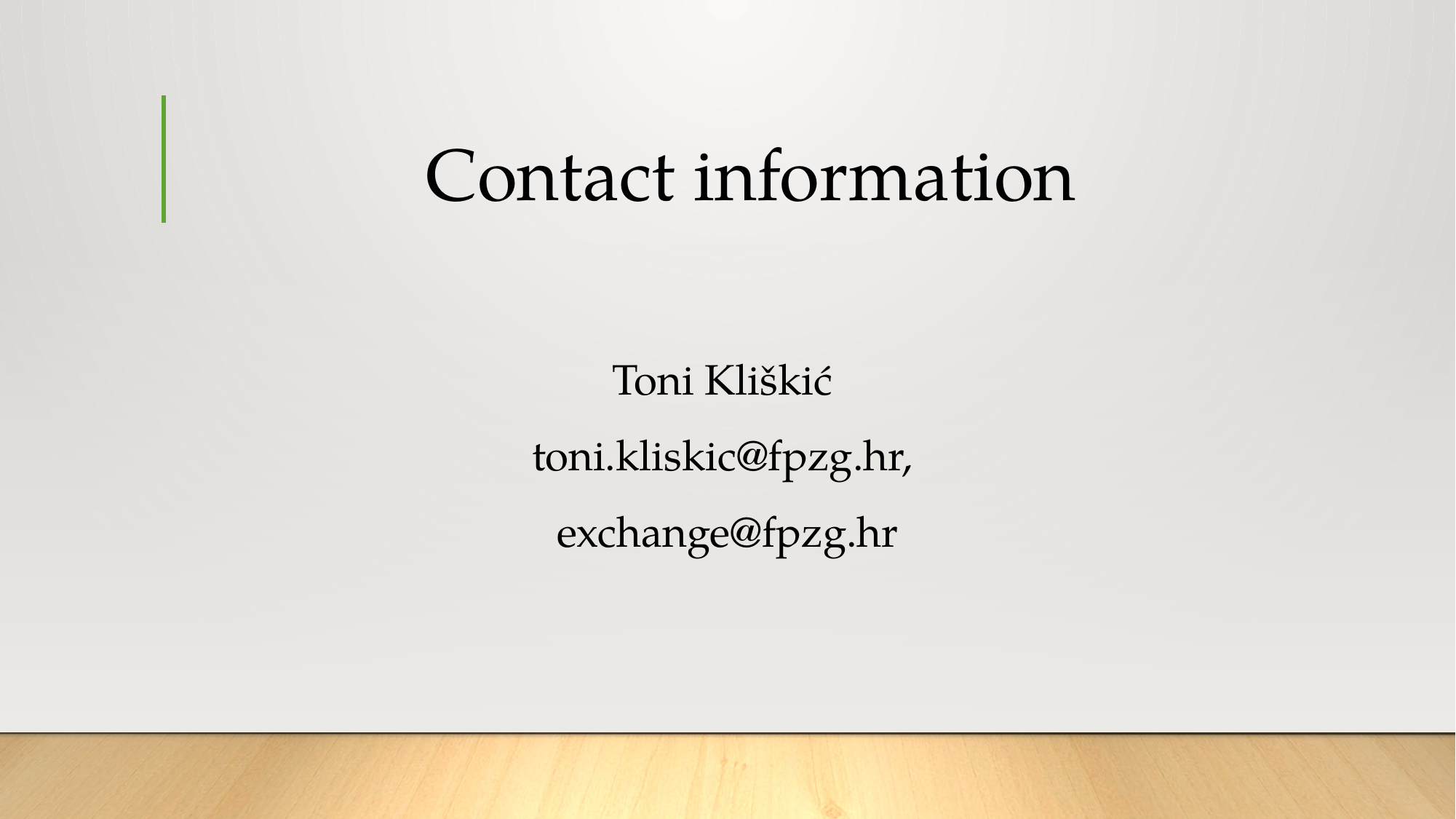

# Contact information
Toni Kliškić
toni.kliskic@fpzg.hr,
exchange@fpzg.hr